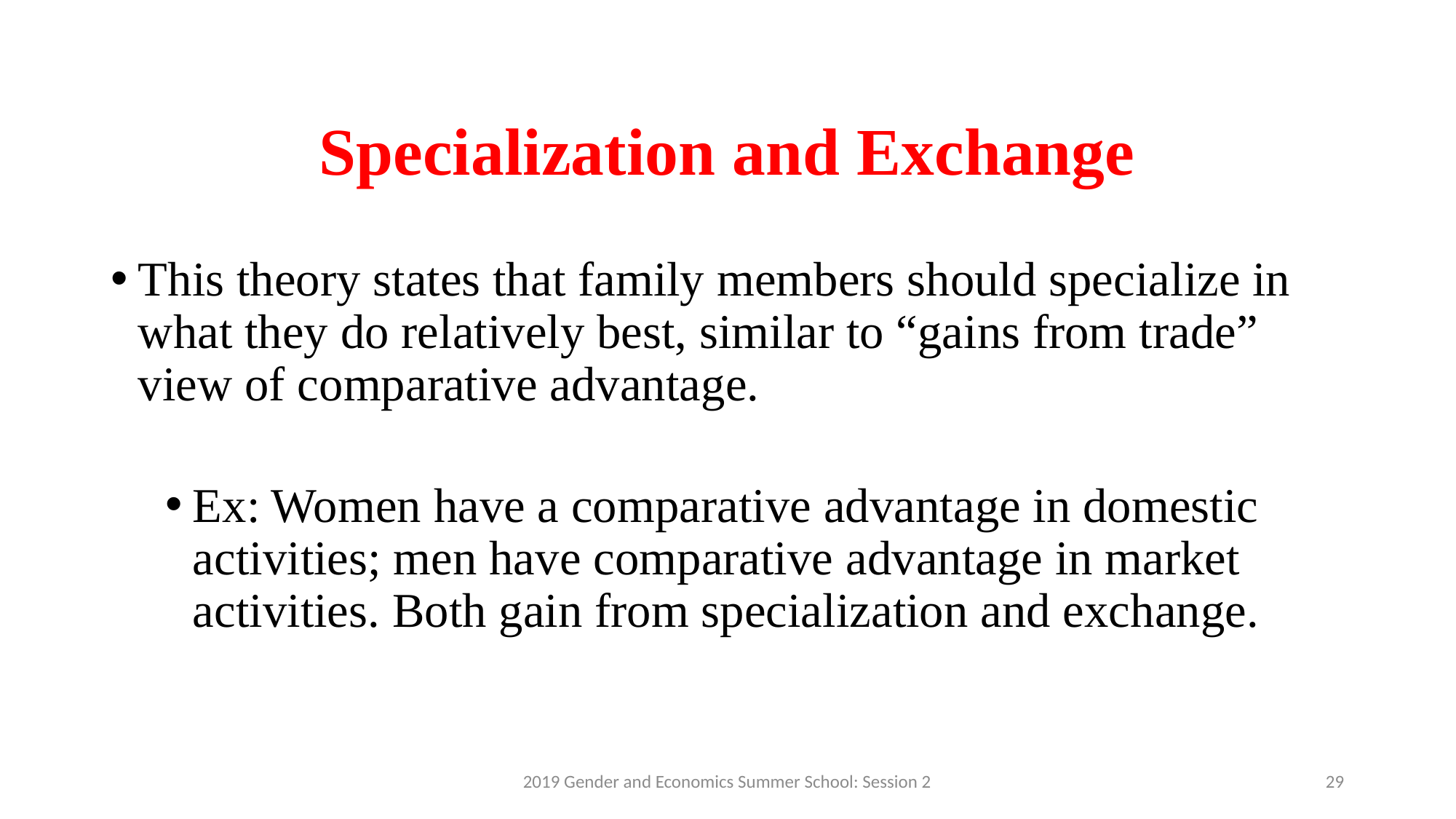

# Specialization and Exchange
This theory states that family members should specialize in what they do relatively best, similar to “gains from trade” view of comparative advantage.

Ex: Women have a comparative advantage in domestic activities; men have comparative advantage in market activities. Both gain from specialization and exchange.
2019 Gender and Economics Summer School: Session 2
29